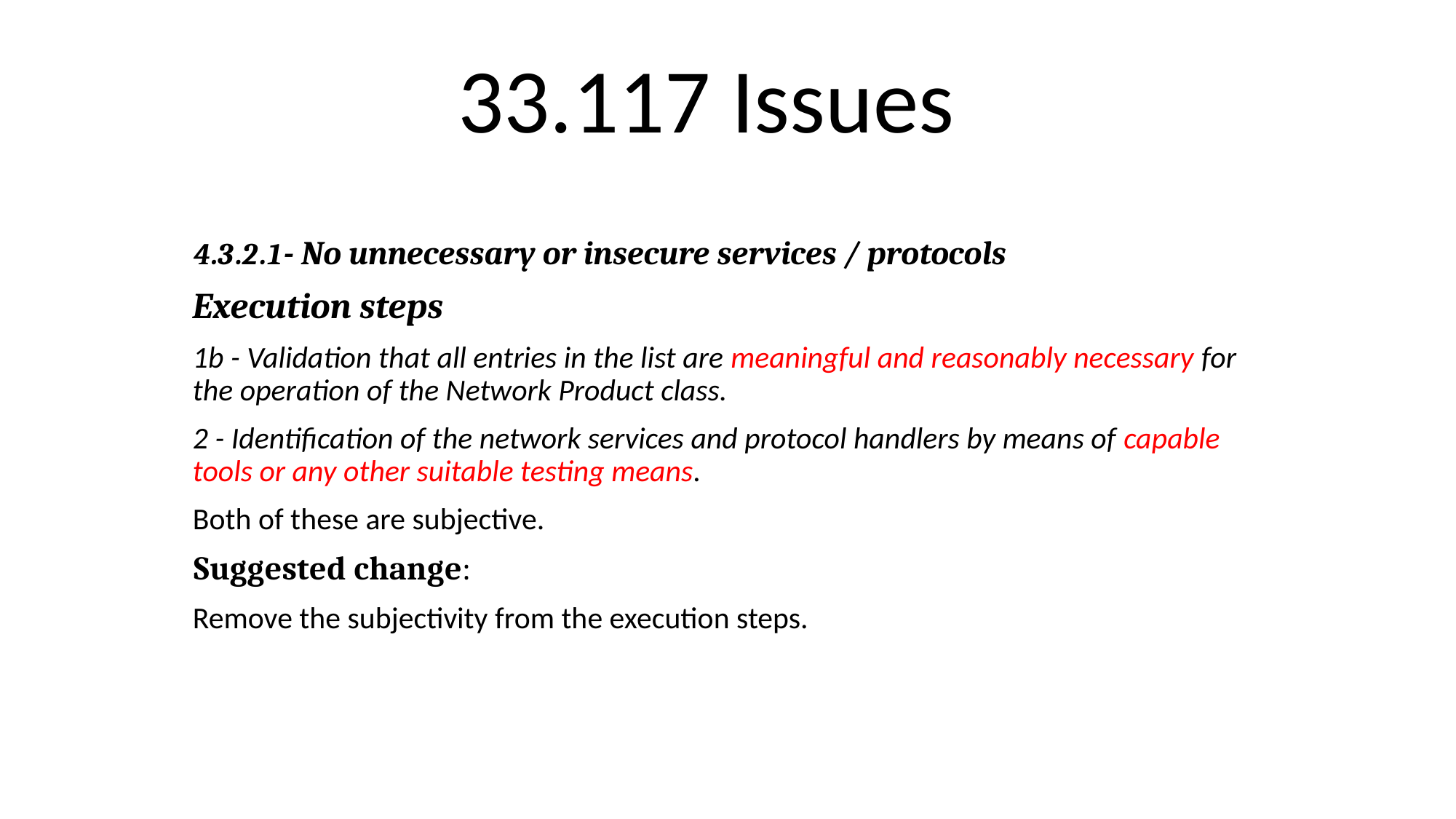

# 33.117 Issues
4.3.2.1- No unnecessary or insecure services / protocols
Execution steps
1b - Validation that all entries in the list are meaningful and reasonably necessary for the operation of the Network Product class.
2 - Identification of the network services and protocol handlers by means of capable tools or any other suitable testing means.
Both of these are subjective.
Suggested change:
Remove the subjectivity from the execution steps.